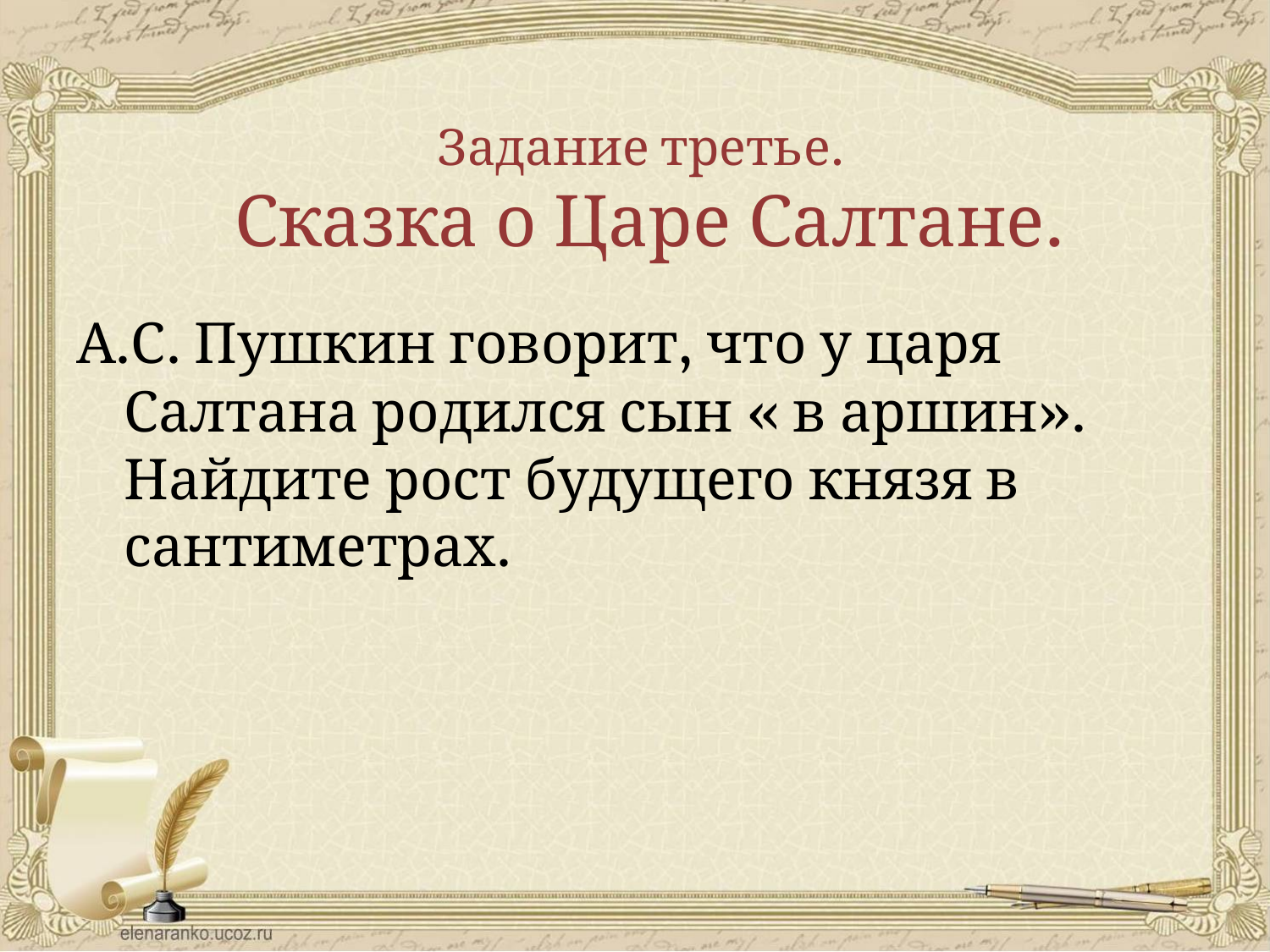

# Задание третье. Сказка о Царе Салтане.

А.С. Пушкин говорит, что у царя Салтана родился сын « в аршин». Найдите рост будущего князя в сантиметрах.